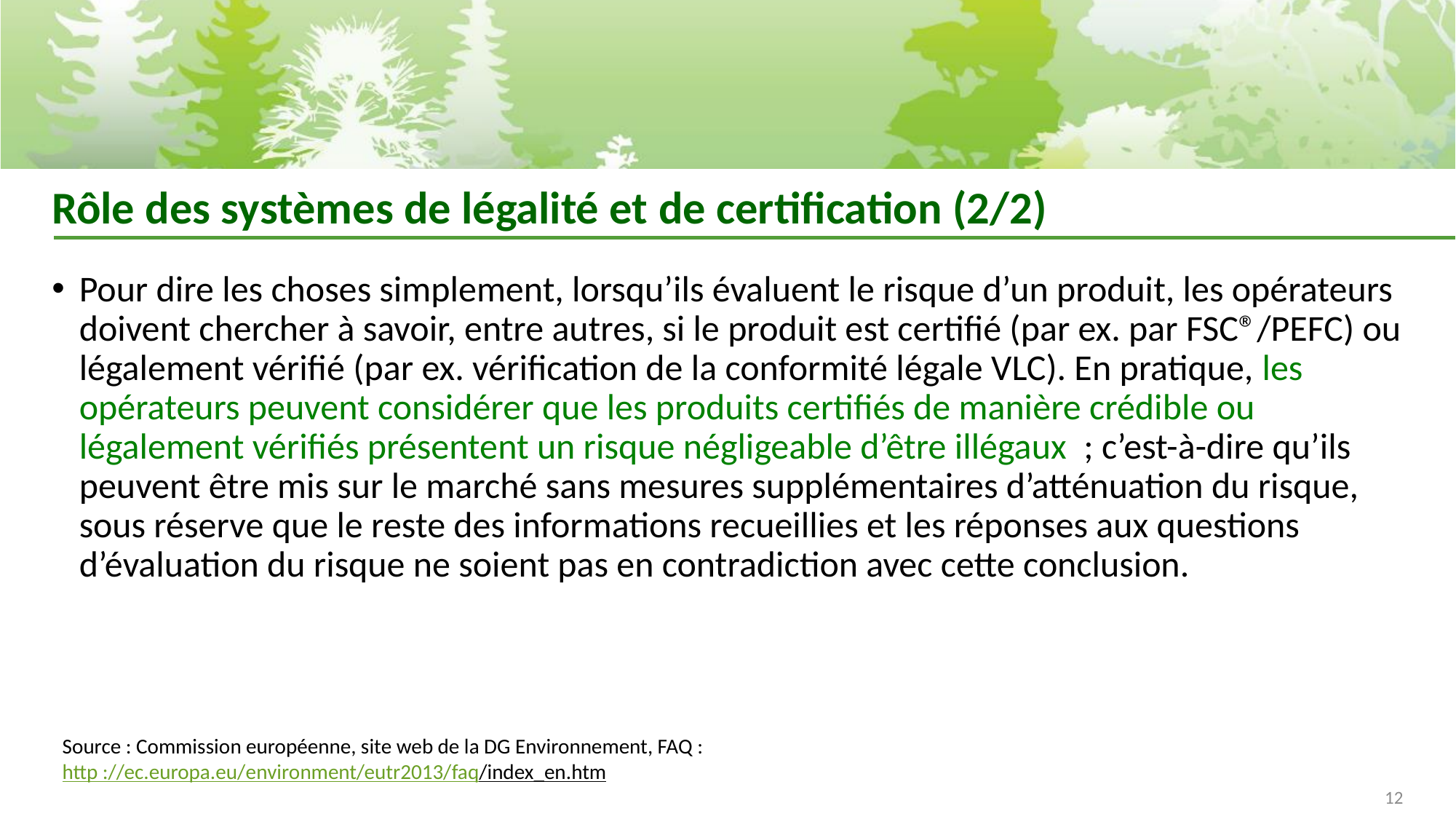

# Rôle des systèmes de légalité et de certification (2/2)
Pour dire les choses simplement, lorsqu’ils évaluent le risque d’un produit, les opérateurs doivent chercher à savoir, entre autres, si le produit est certifié (par ex. par FSC®/PEFC) ou légalement vérifié (par ex. vérification de la conformité légale VLC). En pratique, les opérateurs peuvent considérer que les produits certifiés de manière crédible ou légalement vérifiés présentent un risque négligeable d’être illégaux  ; c’est-à-dire qu’ils peuvent être mis sur le marché sans mesures supplémentaires d’atténuation du risque, sous réserve que le reste des informations recueillies et les réponses aux questions d’évaluation du risque ne soient pas en contradiction avec cette conclusion.
Source : Commission européenne, site web de la DG Environnement, FAQ :
http ://ec.europa.eu/environment/eutr2013/faq/index_en.htm
12